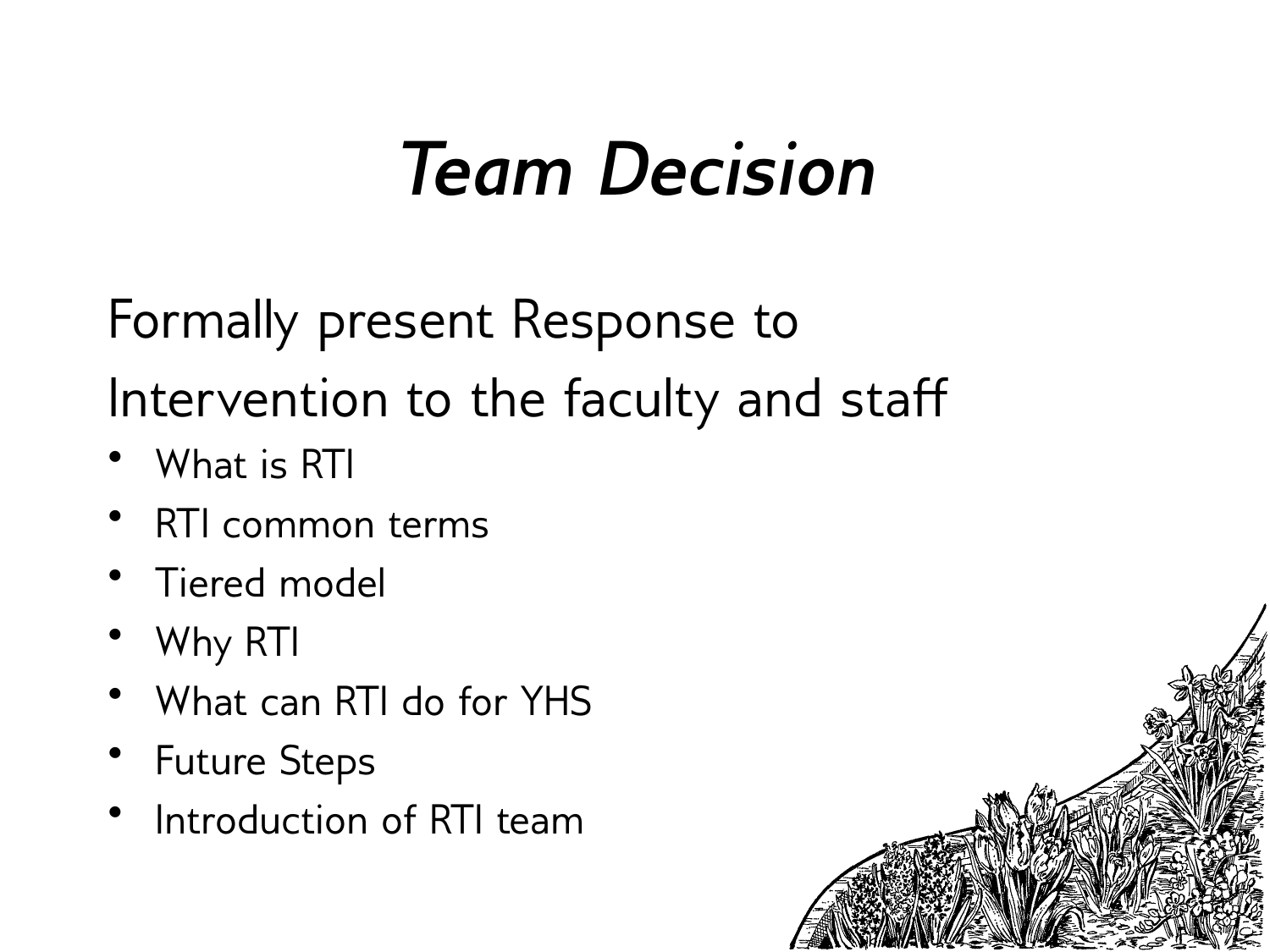

# Team Decision
Formally present Response to
Intervention to the faculty and staff
What is RTI
RTI common terms
Tiered model
Why RTI
What can RTI do for YHS
Future Steps
Introduction of RTI team